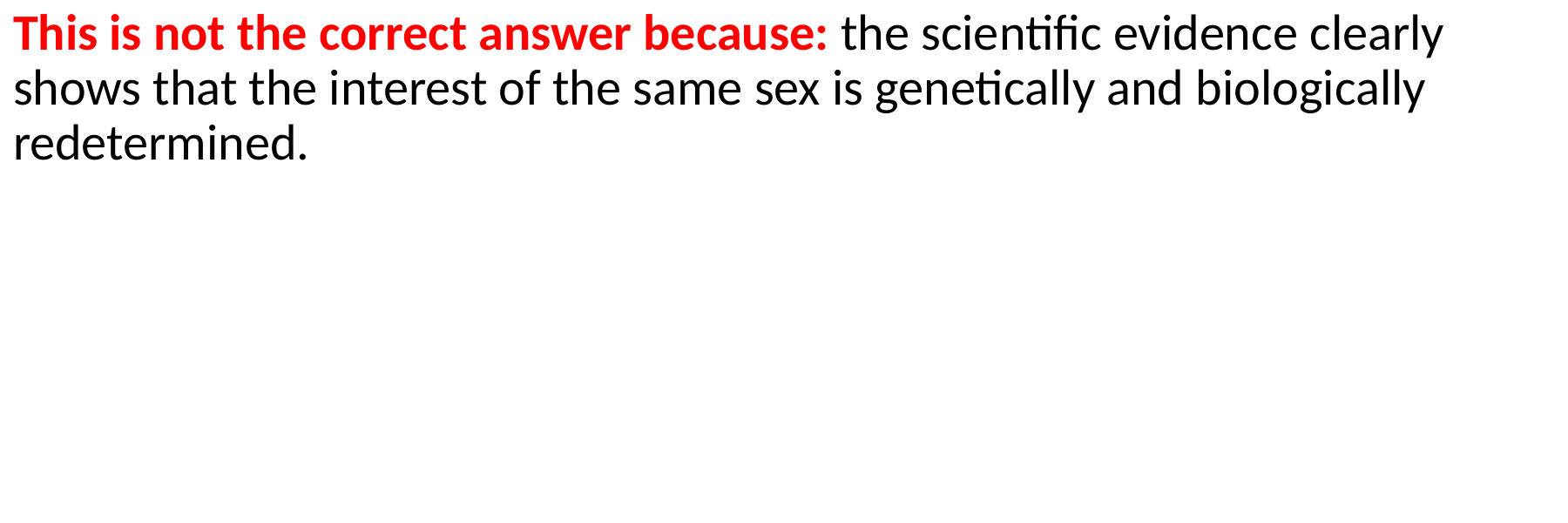

This is not the correct answer because: the scientific evidence clearly shows that the interest of the same sex is genetically and biologically redetermined.